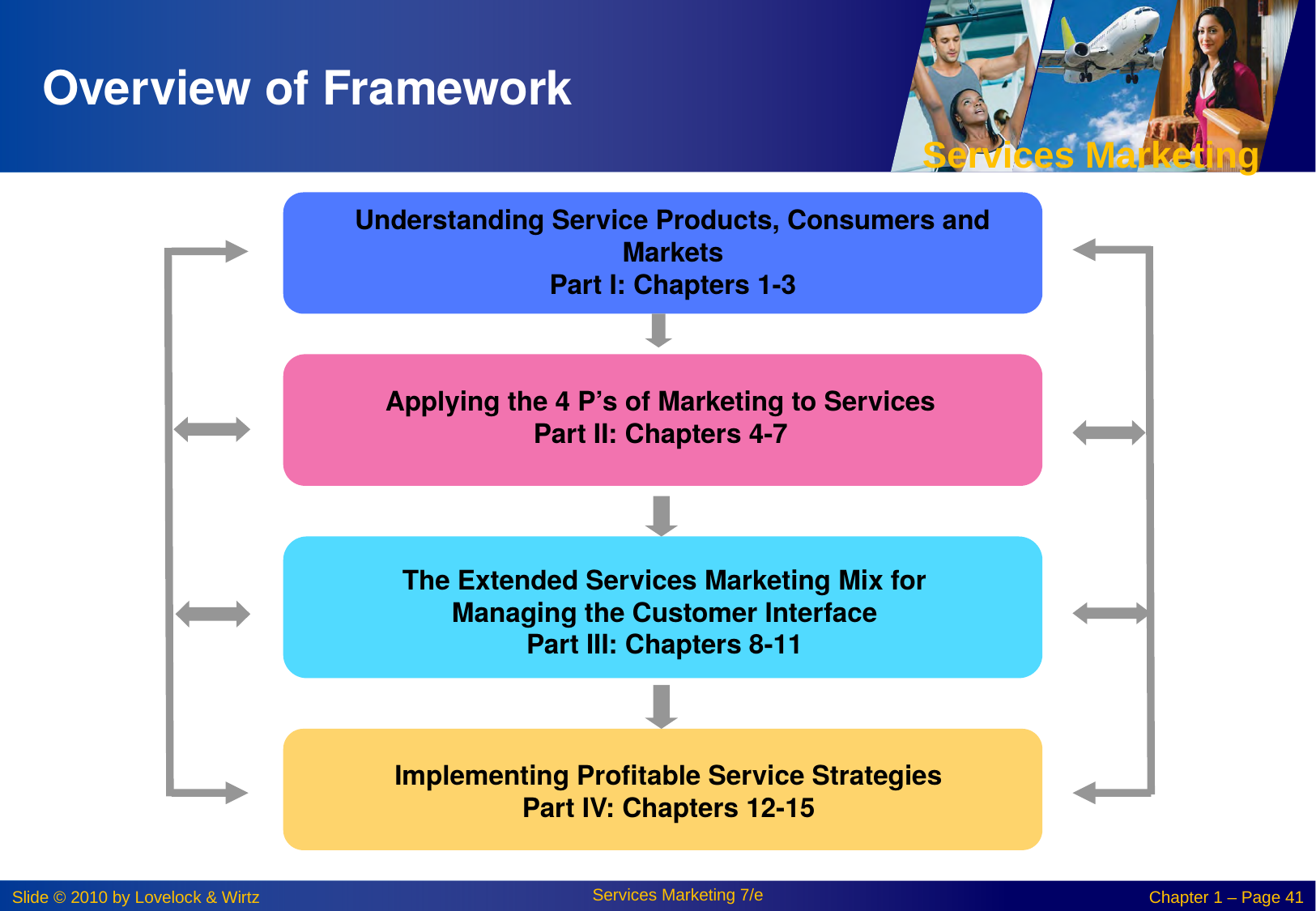

# Overview of Framework

Understanding Service Products, Consumers and Markets
Part I: Chapters 1-3

Applying the 4 P’s of Marketing to Services
Part II: Chapters 4-7

The Extended Services Marketing Mix for Managing the Customer Interface
Part III: Chapters 8-11

Implementing Profitable Service Strategies
Part IV: Chapters 12-15